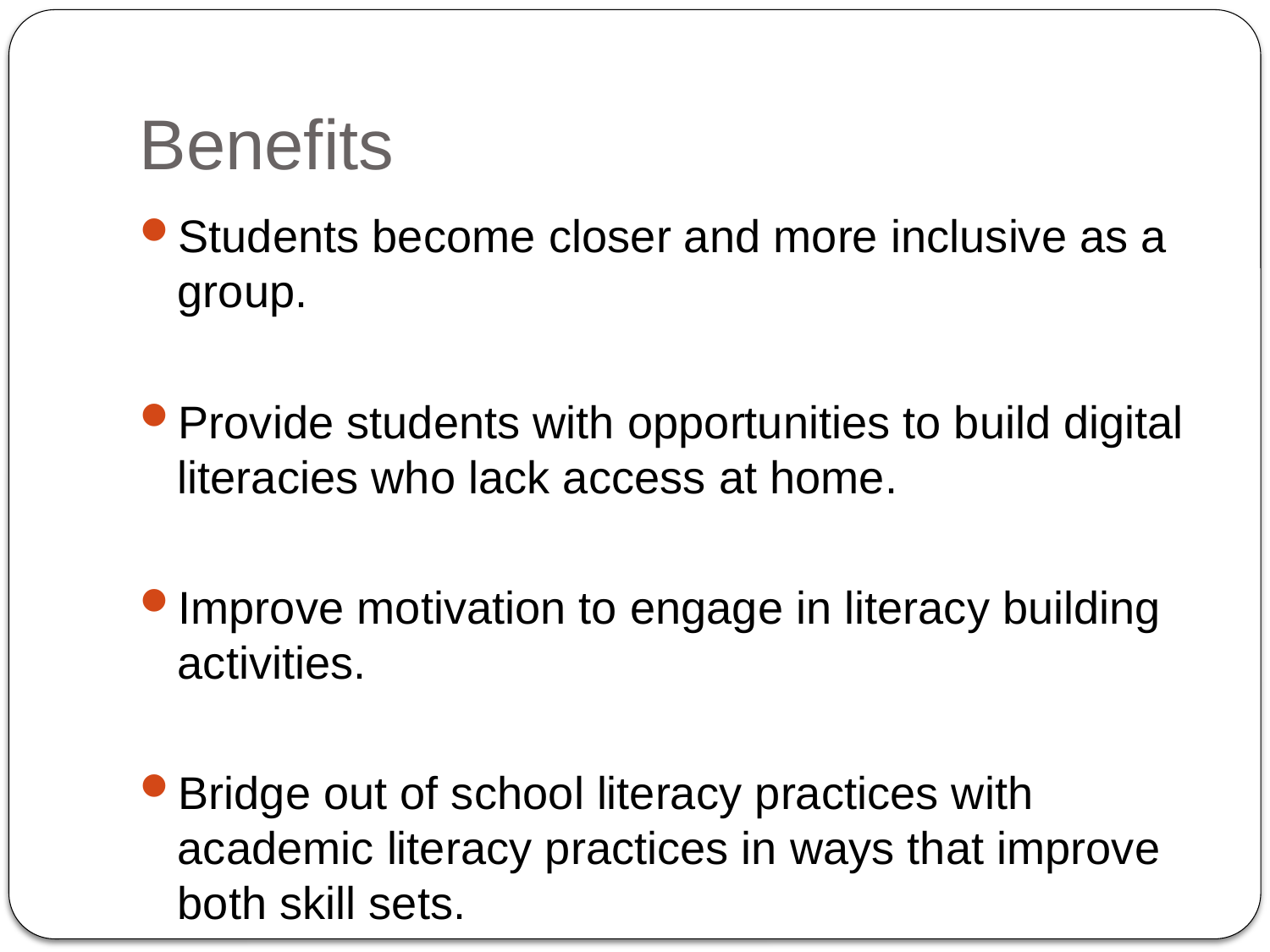

# Benefits
Students become closer and more inclusive as a group.

Provide students with opportunities to build digital literacies who lack access at home.

Improve motivation to engage in literacy building activities.

Bridge out of school literacy practices with academic literacy practices in ways that improve both skill sets.